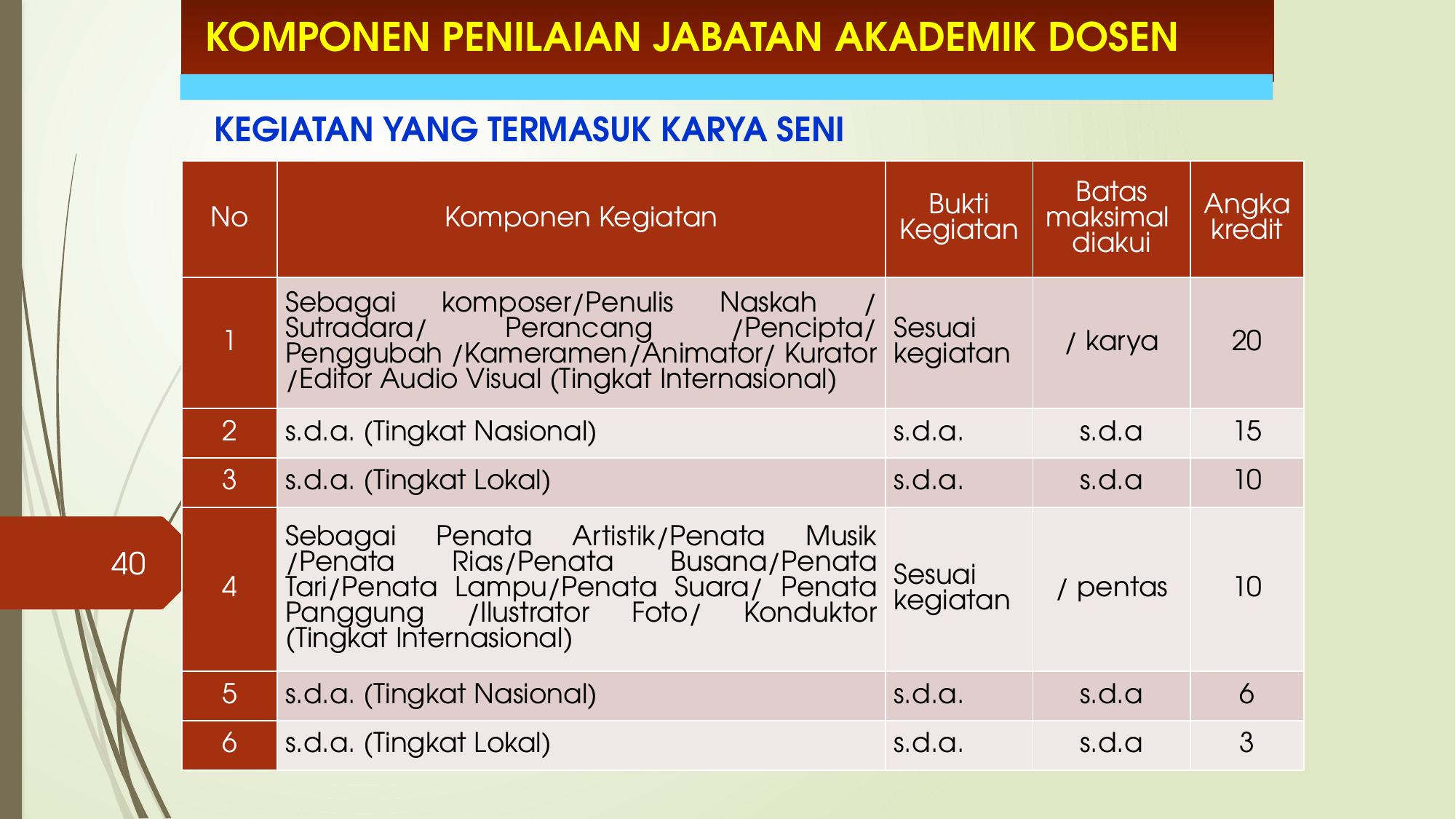

KOMPONEN PENILAIAN JABATAN AKADEMIK DOSEN

KEGIATAN YANG TERMASUK KARYA SENI
| No | Komponen Kegiatan | Bukti Kegiatan | Batas maksimal diakui | Angka kredit |
| --- | --- | --- | --- | --- |
| 1 | Sebagai komposer/Penulis Naskah / Sutradara/ Perancang /Pencipta/ Penggubah /Kameramen/Animator/ Kurator /Editor Audio Visual (Tingkat Internasional) | Sesuai kegiatan | / karya | 20 |
| 2 | s.d.a. (Tingkat Nasional) | s.d.a. | s.d.a | 15 |
| 3 | s.d.a. (Tingkat Lokal) | s.d.a. | s.d.a | 10 |
| 4 | Sebagai Penata Artistik/Penata Musik /Penata Rias/Penata Busana/Penata Tari/Penata Lampu/Penata Suara/ Penata Panggung /Ilustrator Foto/ Konduktor (Tingkat Internasional) | Sesuai kegiatan | / pentas | 10 |
| 5 | s.d.a. (Tingkat Nasional) | s.d.a. | s.d.a | 6 |
| 6 | s.d.a. (Tingkat Lokal) | s.d.a. | s.d.a | 3 |
40